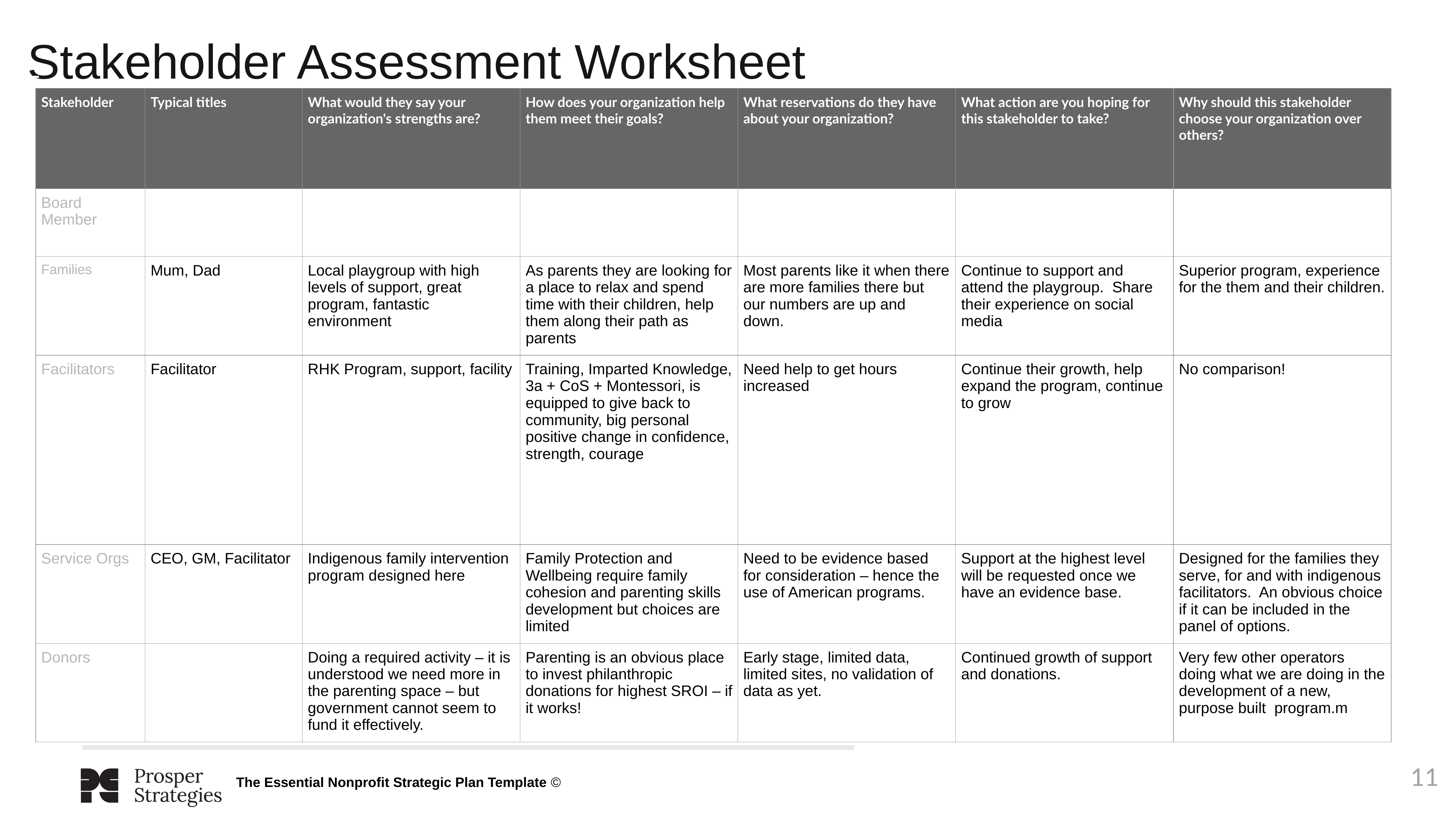

Stakeholder Assessment Worksheet

| Stakeholder | Typical titles | What would they say your organization's strengths are? | How does your organization help them meet their goals? | What reservations do they have about your organization? | What action are you hoping for this stakeholder to take? | Why should this stakeholder choose your organization over others? |
| --- | --- | --- | --- | --- | --- | --- |
| Board Member |  |  |  |  |  |  |
| Families | Mum, Dad | Local playgroup with high levels of support, great program, fantastic environment | As parents they are looking for a place to relax and spend time with their children, help them along their path as parents | Most parents like it when there are more families there but our numbers are up and down. | Continue to support and attend the playgroup. Share their experience on social media | Superior program, experience for the them and their children. |
| Facilitators | Facilitator | RHK Program, support, facility | Training, Imparted Knowledge, 3a + CoS + Montessori, is equipped to give back to community, big personal positive change in confidence, strength, courage | Need help to get hours increased | Continue their growth, help expand the program, continue to grow | No comparison! |
| Service Orgs | CEO, GM, Facilitator | Indigenous family intervention program designed here | Family Protection and Wellbeing require family cohesion and parenting skills development but choices are limited | Need to be evidence based for consideration – hence the use of American programs. | Support at the highest level will be requested once we have an evidence base. | Designed for the families they serve, for and with indigenous facilitators. An obvious choice if it can be included in the panel of options. |
| Donors |  | Doing a required activity – it is understood we need more in the parenting space – but government cannot seem to fund it effectively. | Parenting is an obvious place to invest philanthropic donations for highest SROI – if it works! | Early stage, limited data, limited sites, no validation of data as yet. | Continued growth of support and donations. | Very few other operators doing what we are doing in the development of a new, purpose built program.m |
    1.0        |         Research
11